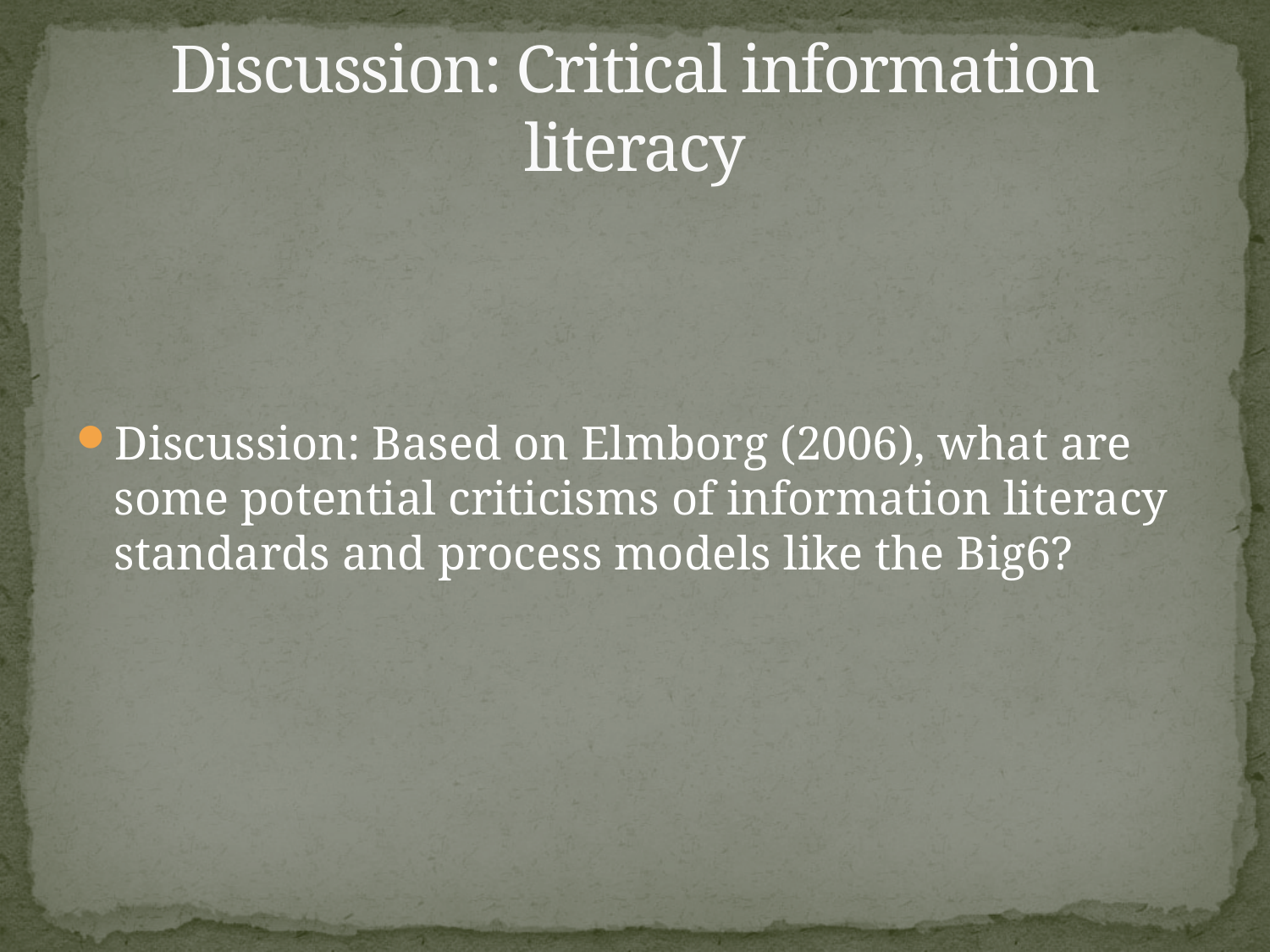

# Discussion: Critical information literacy

Discussion: Based on Elmborg (2006), what are some potential criticisms of information literacy standards and process models like the Big6?